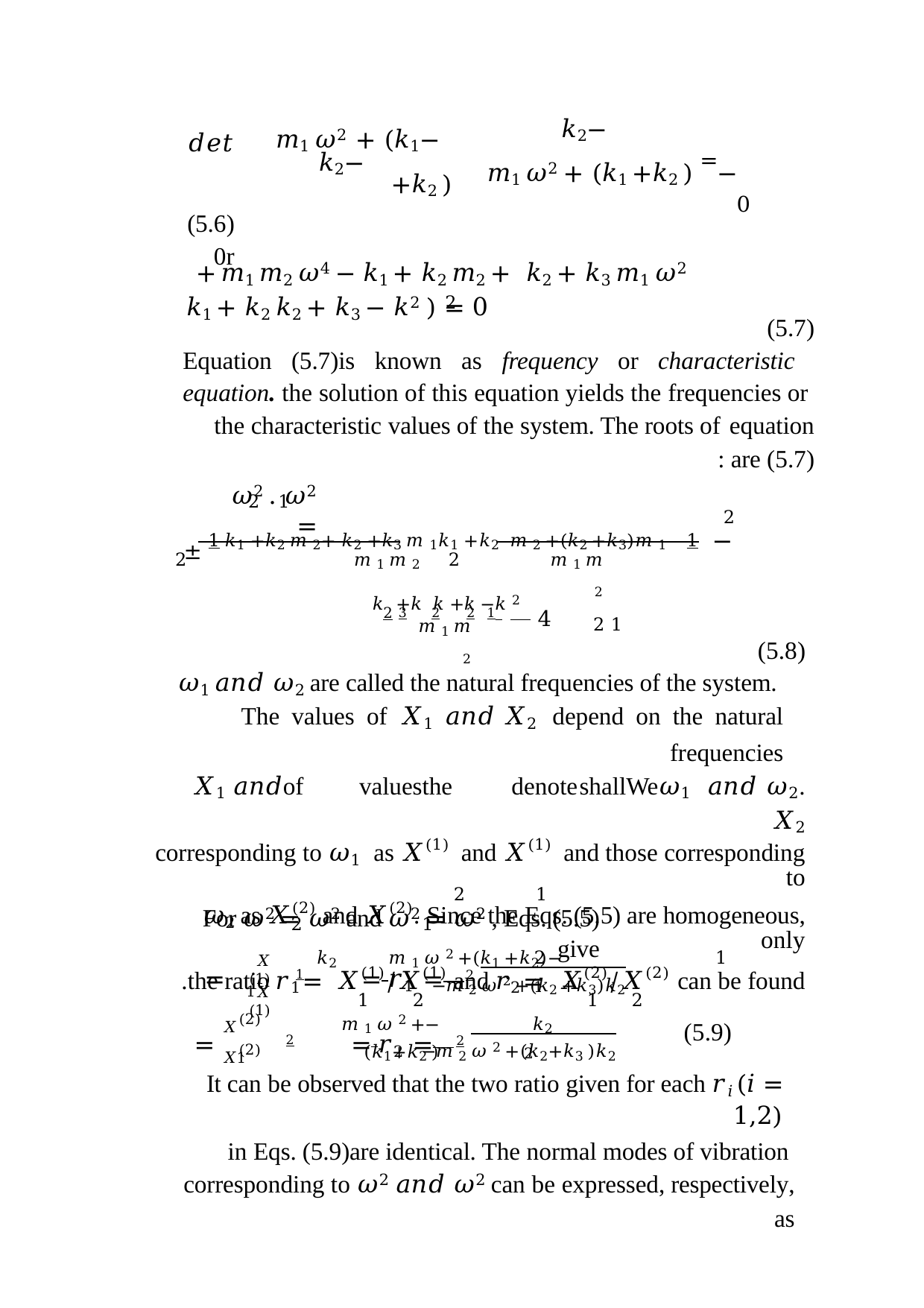

−𝑚1 𝜔2 + (𝑘1 +𝑘2 )
−𝑘2
𝑑𝑒𝑡
(5.6)
0r
−𝑘2
 −𝑚1 𝜔2 + (𝑘1 +𝑘2 ) = 0
 𝑚1 𝑚2 𝜔4 − 𝑘1 + 𝑘2 𝑚2 + 𝑘2 + 𝑘3 𝑚1 𝜔2 +
  𝑘1 + 𝑘2 𝑘2 + 𝑘3 − 𝑘2 ) = 0
2
(5.7)
Equation (5.7)is known as frequency or characteristic  equation. the solution of this equation yields the frequencies or  the characteristic values of the system. The roots of equation
(5.7) are :
𝜔2 . 𝜔2 =
1	2
2
 	−
1   𝑘1 +𝑘2  𝑚 2 +(𝑘2 +𝑘3)𝑚 1	± 1 𝑘1 +𝑘2 𝑚 2+ 𝑘2 +𝑘3 𝑚 1
𝑚 1 𝑚 2
1 2

2	𝑚 1 𝑚 2	2
4     1	2	2	3	2
 𝑘 +𝑘  𝑘 +𝑘 −𝑘 2
𝑚 1 𝑚 2
(5.8)
𝜔1 𝑎𝑛𝑑 𝜔2 are called the natural frequencies of the system.  The  values  of  𝑋1  𝑎𝑛𝑑 𝑋2    depend  on  the  natural frequencies
𝜔1   𝑎𝑛𝑑 𝜔2.	We	shall	denote	the	values	of	𝑋1  𝑎𝑛𝑑 𝑋2
corresponding to 𝜔1   as 𝑋(1)  and 𝑋(1)  and those corresponding to
1	2
𝜔2 as 𝑋(2) and 𝑋(2). Since the Eqs. (5.5) are homogeneous, only
1	2
the ratio 𝑟1 = 𝑋(1)/𝑋(1) and 𝑟2 =  𝑋(2)/𝑋(2) can be found.
2	1	2	1
For 𝜔2 = 𝜔2 and 𝜔2 = 𝜔2 , Eqs. (5.5) give
1	2
𝑋 (1)
−𝑚 1 𝜔 2 +(𝑘1 +𝑘2)	𝑘2
𝑟1   =   2	= 	1	=
𝑋 (1)

𝑘2	−𝑚 2 𝜔 2 +(𝑘2 +𝑘3)
1
1
𝑋(2)
−𝑚 1 𝜔 2 +(𝑘1+𝑘2 )
𝑘2
𝑟2  =   2	= 	2	=
(5.9)
𝑋(2)

𝑘2	−𝑚 2 𝜔 2 +(𝑘2+𝑘3 )
2
1
It can be observed that the two ratio given for each 𝑟𝑖 (𝑖 = 1,2)
in Eqs. (5.9)are identical. The normal modes of vibration  corresponding to 𝜔2 𝑎𝑛𝑑 𝜔2 can be expressed, respectively, as
1	2